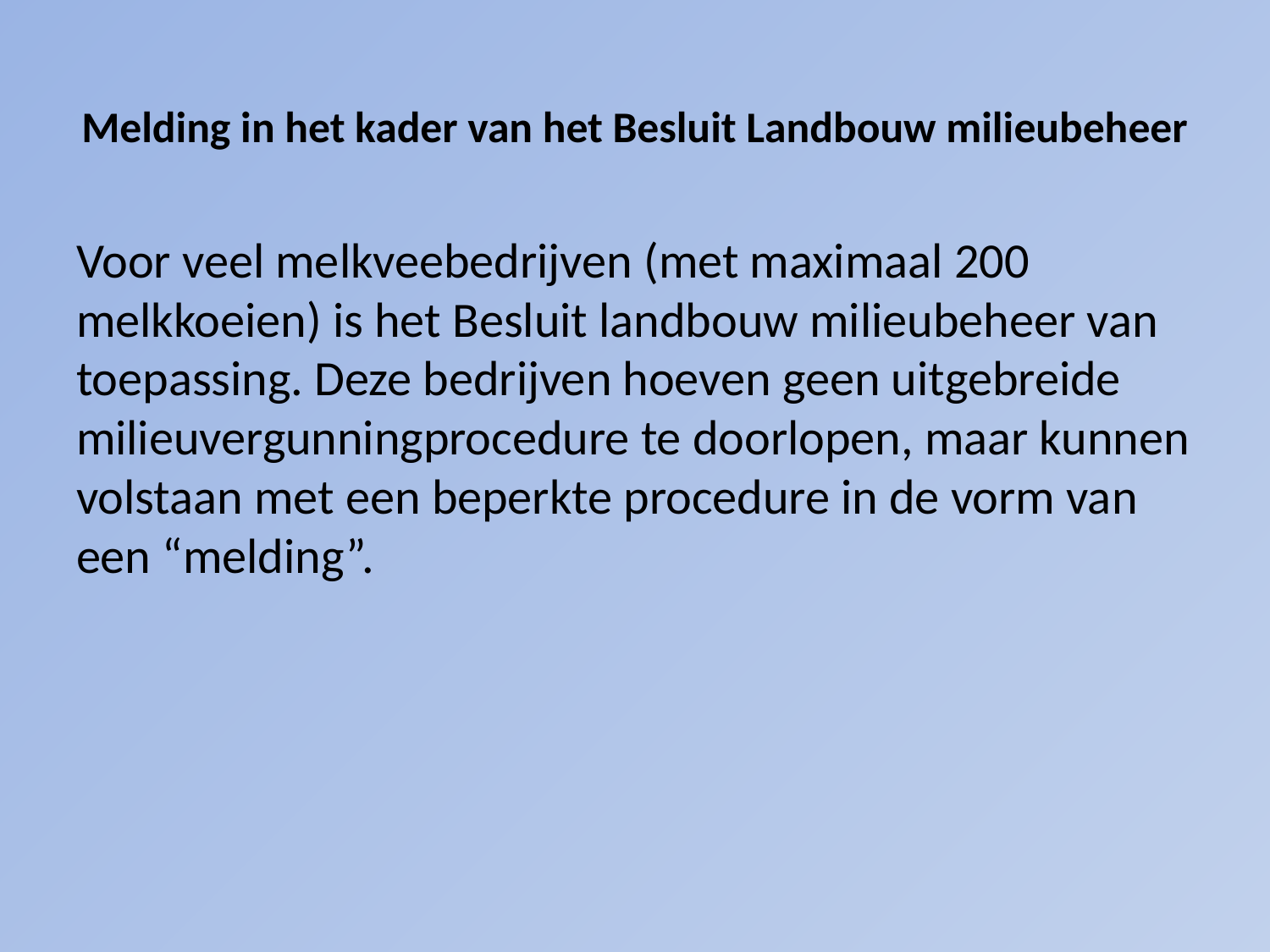

# Melding in het kader van het Besluit Landbouw milieubeheer
Voor veel melkveebedrijven (met maximaal 200
melkkoeien) is het Besluit landbouw milieubeheer van
toepassing. Deze bedrijven hoeven geen uitgebreide
milieuvergunningprocedure te doorlopen, maar kunnen
volstaan met een beperkte procedure in de vorm van
een “melding”.